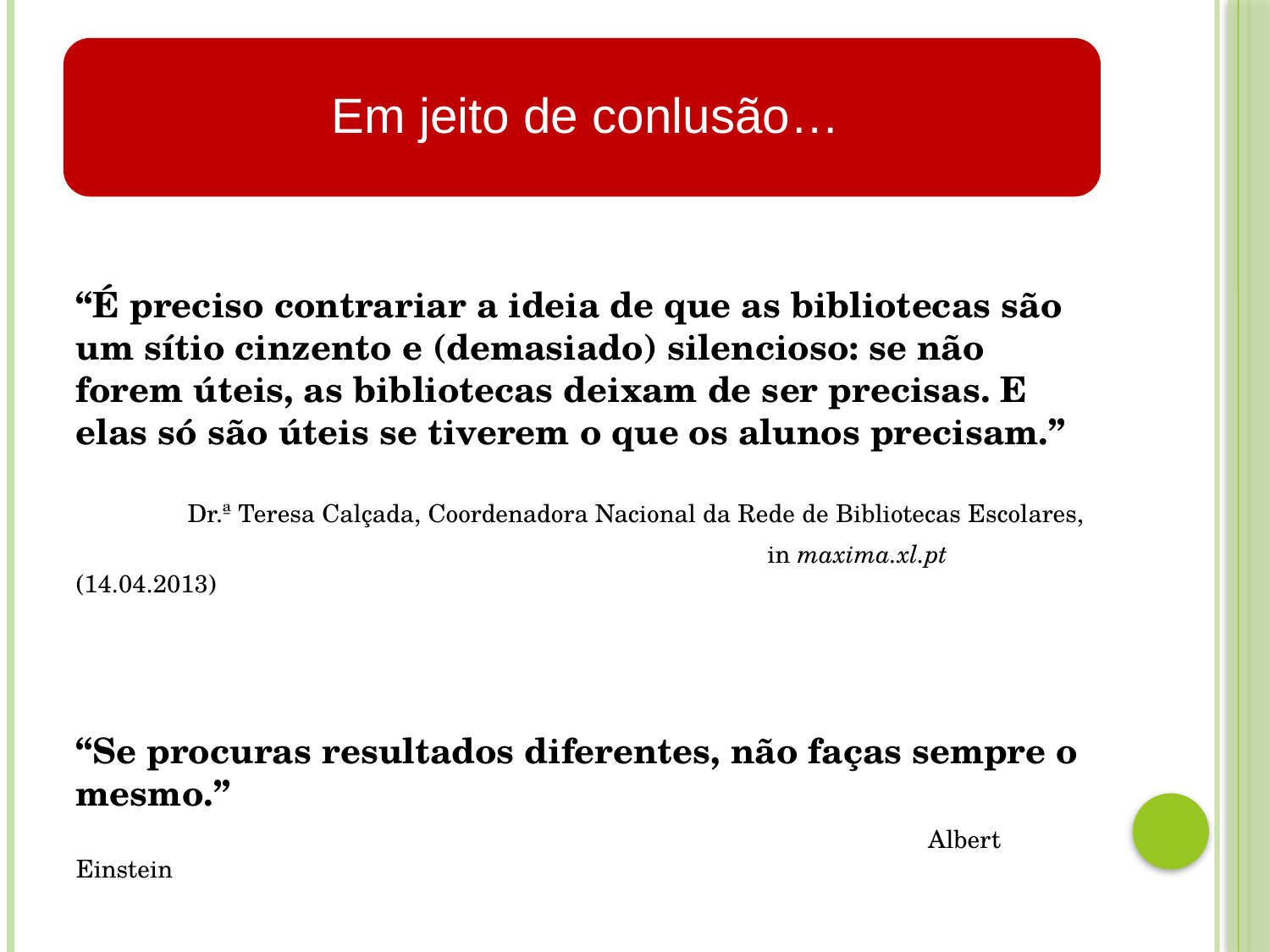

Em jeito de conlusão…
“É preciso contrariar a ideia de que as bibliotecas são um sítio cinzento e (demasiado) silencioso: se não forem úteis, as bibliotecas deixam de ser precisas. E elas só são úteis se tiverem o que os alunos precisam.”

                Dr.ª Teresa Calçada, Coordenadora Nacional da Rede de Bibliotecas Escolares,
                                                                                                   in maxima.xl.pt (14.04.2013)

“Se procuras resultados diferentes, não faças sempre o mesmo.”
                                                                                                                          Albert Einstein